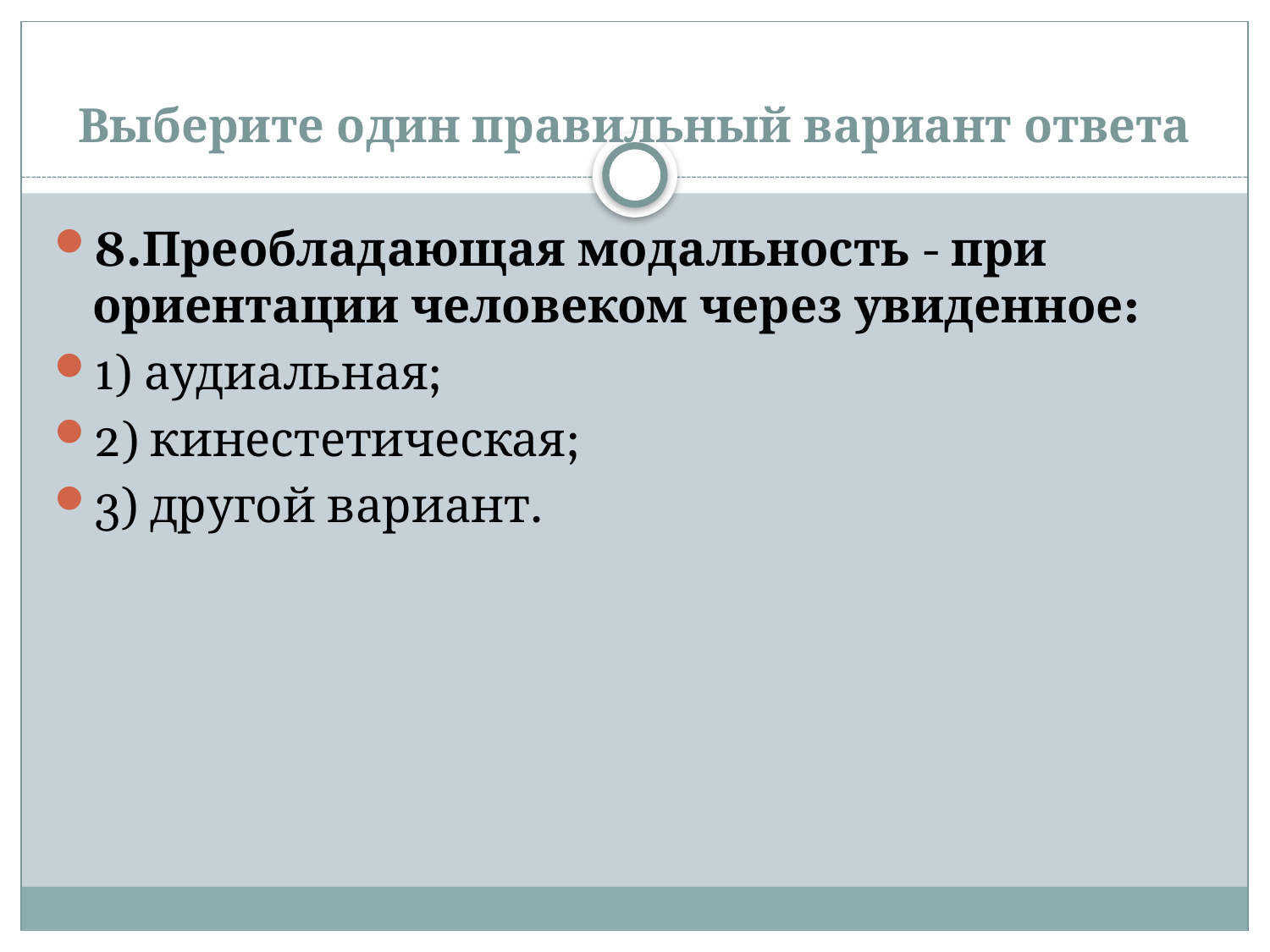

# Выберите один правильный вариант ответа
8.Преобладающая модальность - при ориентации человеком через увиденное:
1) аудиальная;
2) кинестетическая;
3) другой вариант.